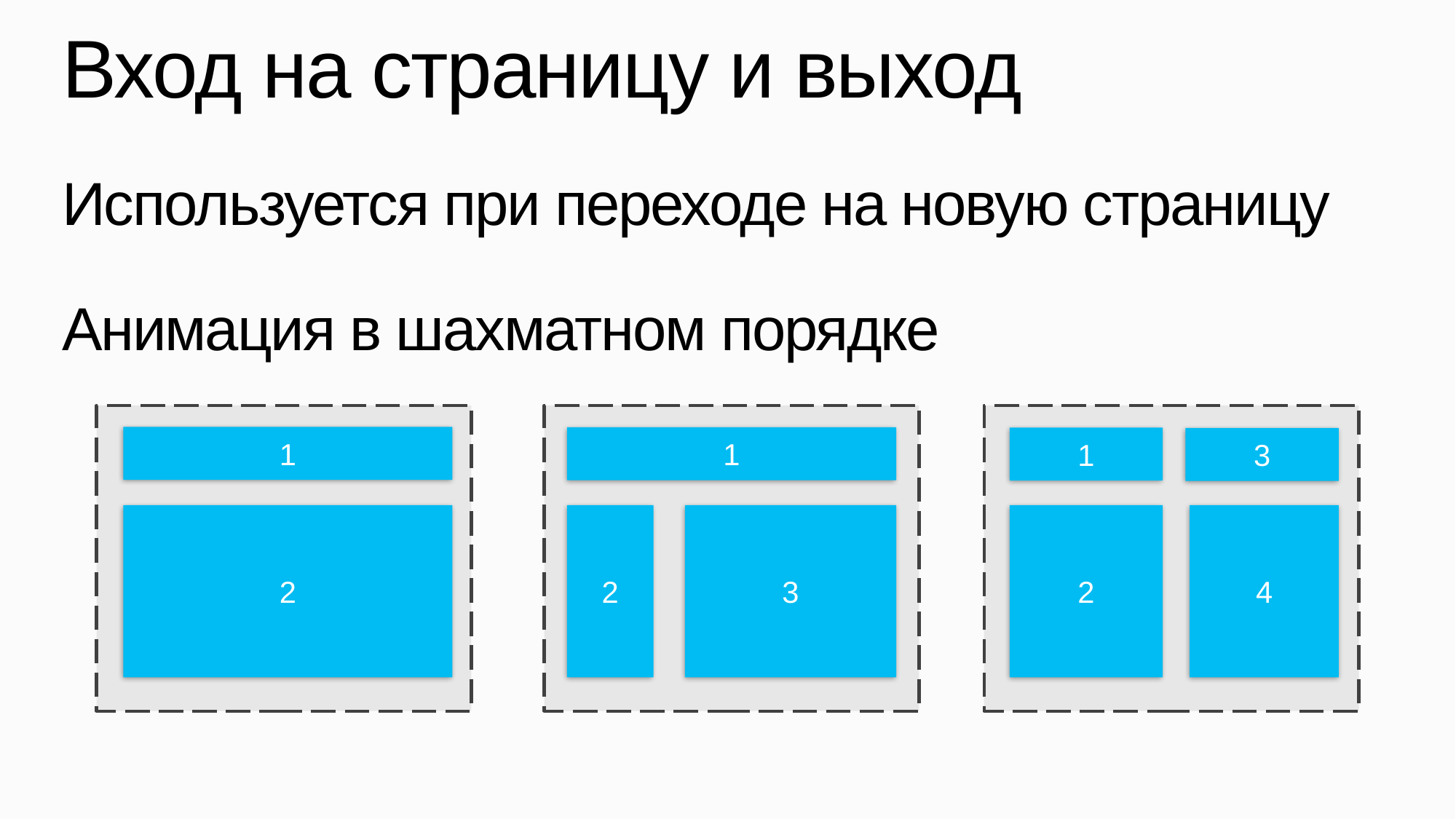

# Вход на страницу и выход
Используется при переходе на новую страницу

Анимация в шахматном порядке

1
1
1
3
2
2
3
2
4